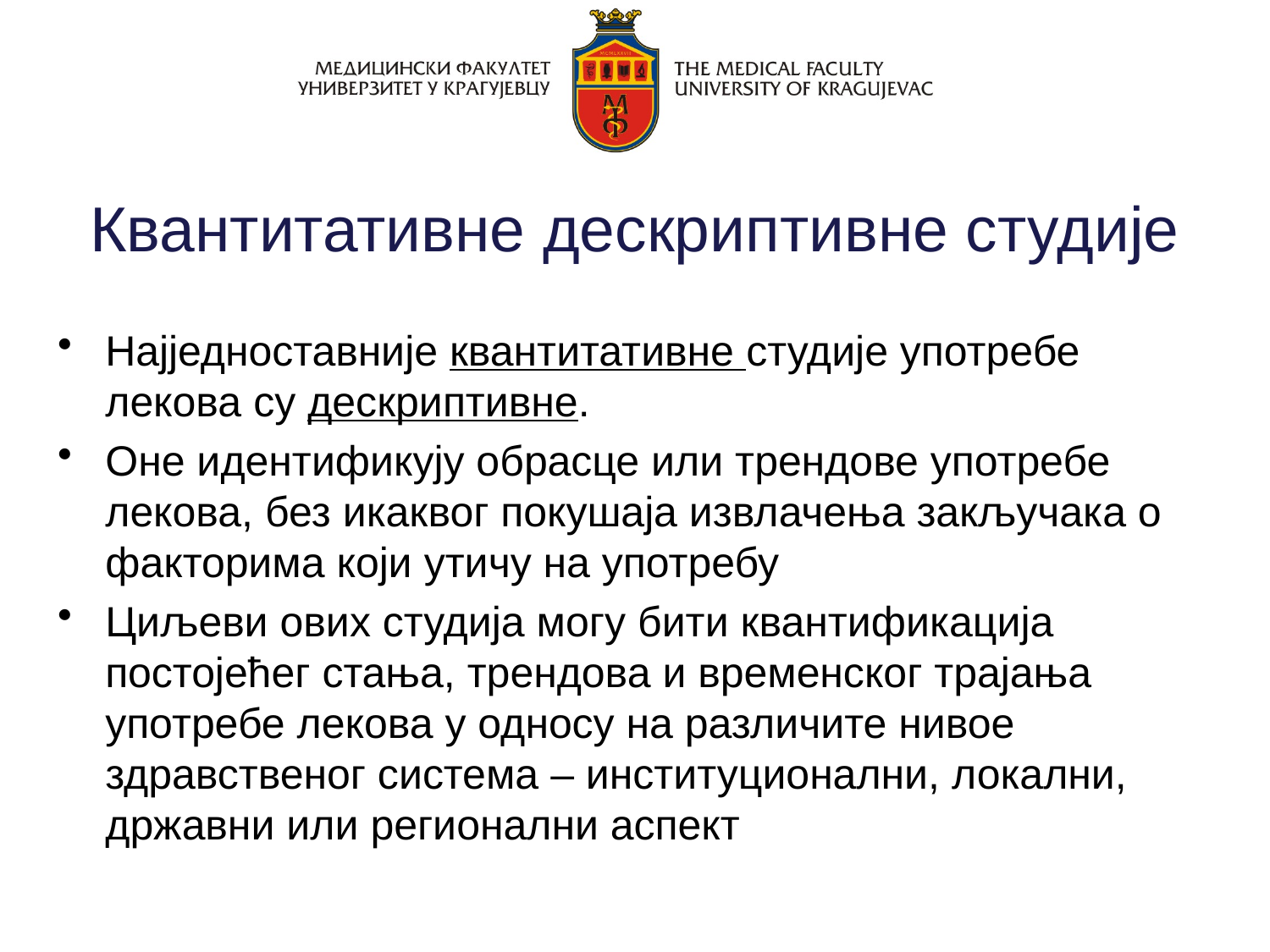

# Квантитативне дескриптивне студије
Најједноставније квантитативне студије употребе лекова су дескриптивне.
Оне идентификују обрасце или трендове употребе лекова, без икаквог покушаја извлачења закључака о факторима који утичу на употребу
Циљеви ових студија могу бити квантификација постојећег стања, трендова и временског трајања употребе лекова у односу на различите нивое здравственог система – институционални, локални, државни или регионални аспект